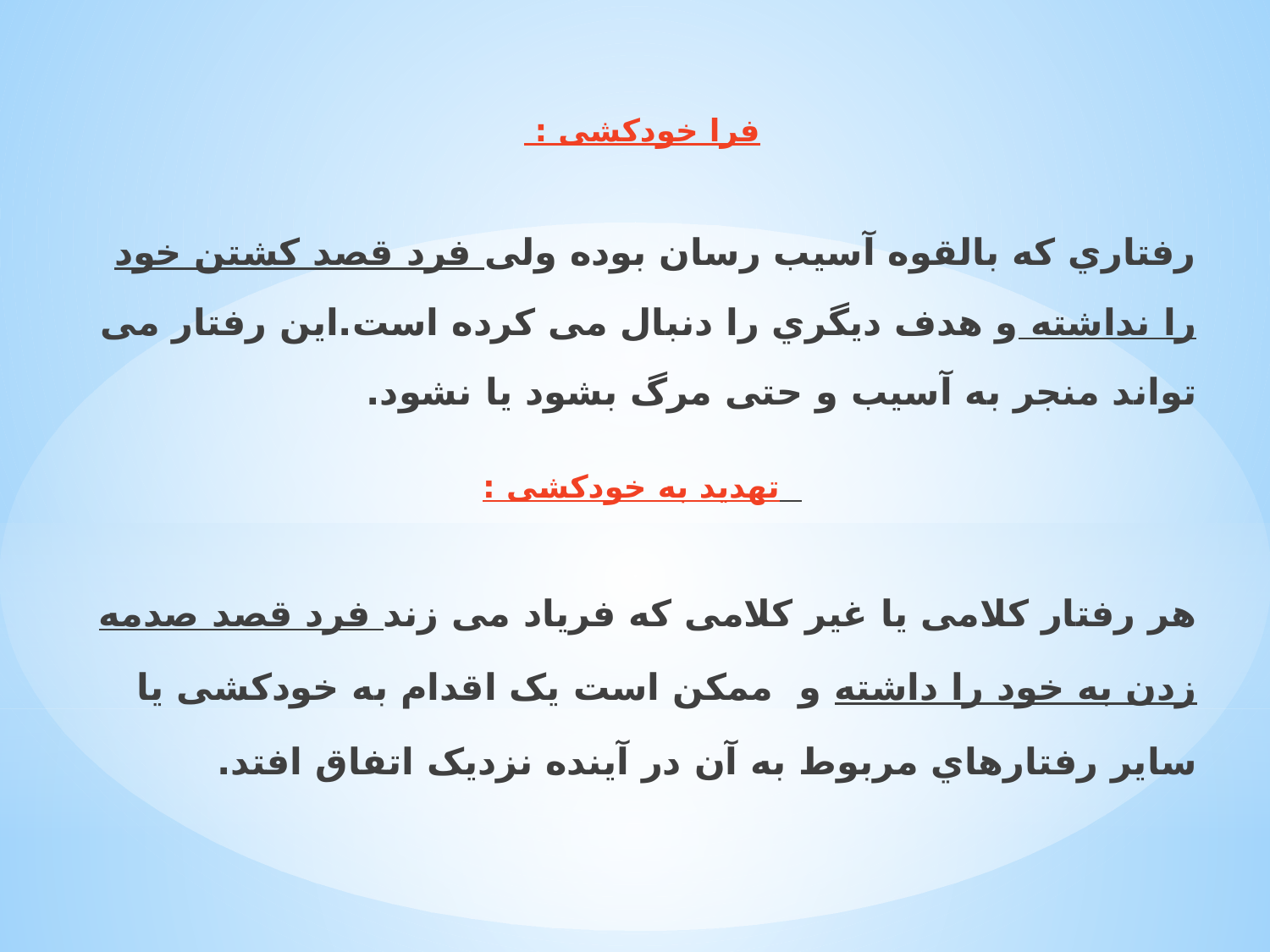

ﻓﺮا ﺧﻮدﮐﺸﯽ :

رﻓﺘﺎري ﮐﻪ ﺑﺎﻟﻘﻮه آﺳﯿﺐ رﺳﺎن ﺑﻮده وﻟﯽ ﻓﺮد ﻗﺼﺪ ﮐﺸﺘﻦ ﺧﻮد را ﻧﺪاﺷﺘﻪ و ﻫﺪف دﯾﮕﺮي را دﻧﺒﺎل ﻣﯽ ﮐﺮده اﺳﺖ.اﯾﻦ رﻓﺘﺎر ﻣﯽ ﺗﻮاﻧﺪ ﻣﻨﺠﺮ ﺑﻪ آﺳﯿﺐ و ﺣﺘﯽ ﻣﺮگ ﺑﺸﻮد ﯾﺎ ﻧﺸﻮد.

  ﺗﻬﺪﯾﺪ ﺑﻪ ﺧﻮدﮐﺸﯽ :

ﻫﺮ رﻓﺘﺎر ﮐﻼﻣﯽ ﯾﺎ ﻏﯿﺮ ﮐﻼﻣﯽ ﮐﻪ ﻓﺮﯾﺎد ﻣﯽ زﻧﺪ ﻓﺮد ﻗﺼﺪ ﺻﺪﻣﻪ زدن ﺑﻪ ﺧﻮد را داﺷﺘﻪ و  ﻣﻤﮑﻦ اﺳﺖ ﯾﮏ اﻗﺪام ﺑﻪ ﺧﻮدﮐﺸﯽ ﯾﺎ ﺳﺎﯾﺮ رﻓﺘﺎرﻫﺎي ﻣﺮﺑﻮط ﺑﻪ آن در آﯾﻨﺪه ﻧﺰدﯾﮏ اﺗﻔﺎق اﻓﺘﺪ.